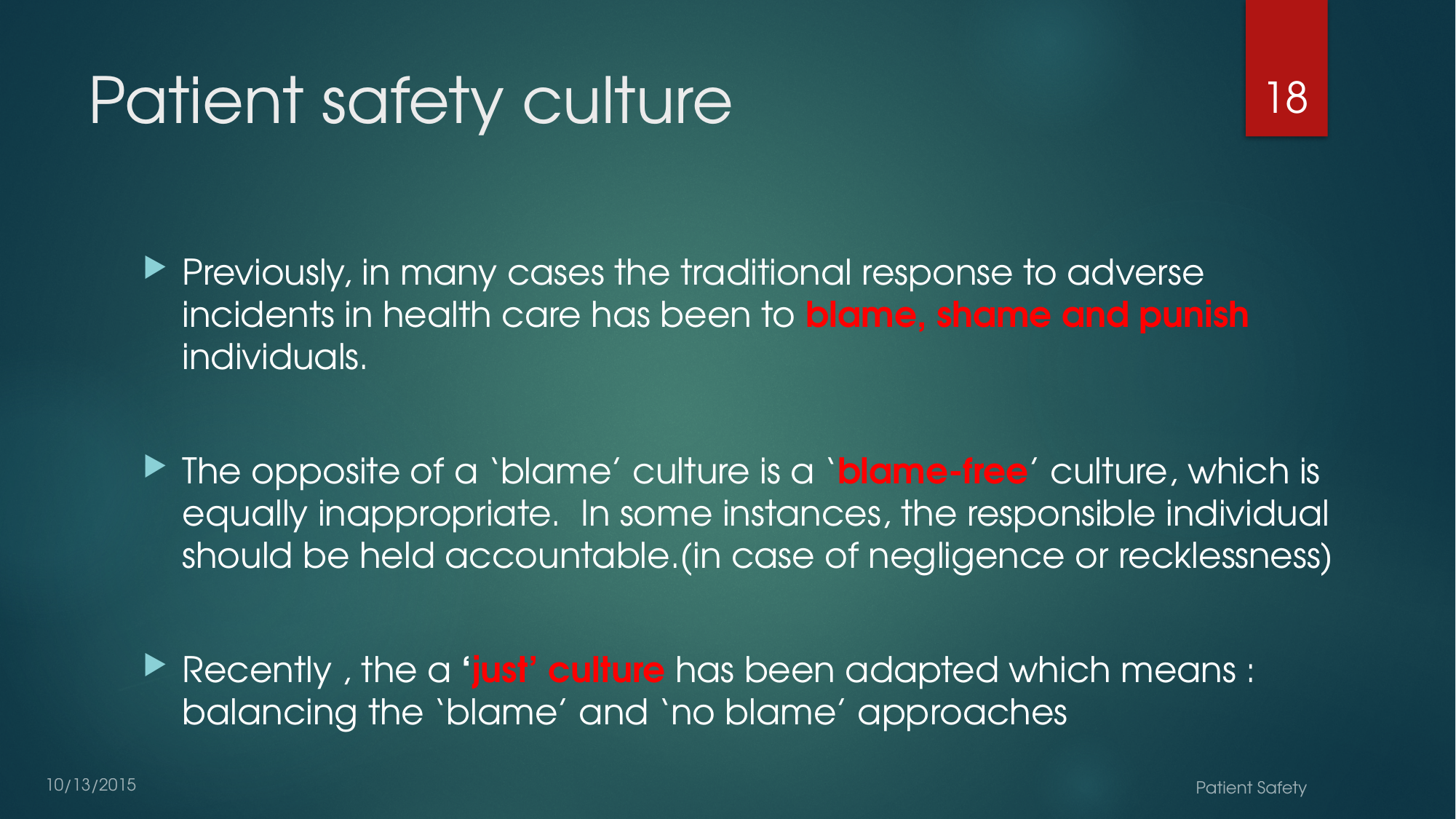

18
# Patient safety culture

Previously, in many cases the traditional response to adverse incidents in health care has been to blame, shame and punish individuals.

The opposite of a ‘blame’ culture is a ‘blame-free’ culture, which is equally inappropriate.  In some instances, the responsible individual should be held accountable.(in case of negligence or recklessness)

Recently , the a ‘just’ culture has been adapted which means : balancing the ‘blame’ and ‘no blame’ approaches
10/13/2015
Patient Safety